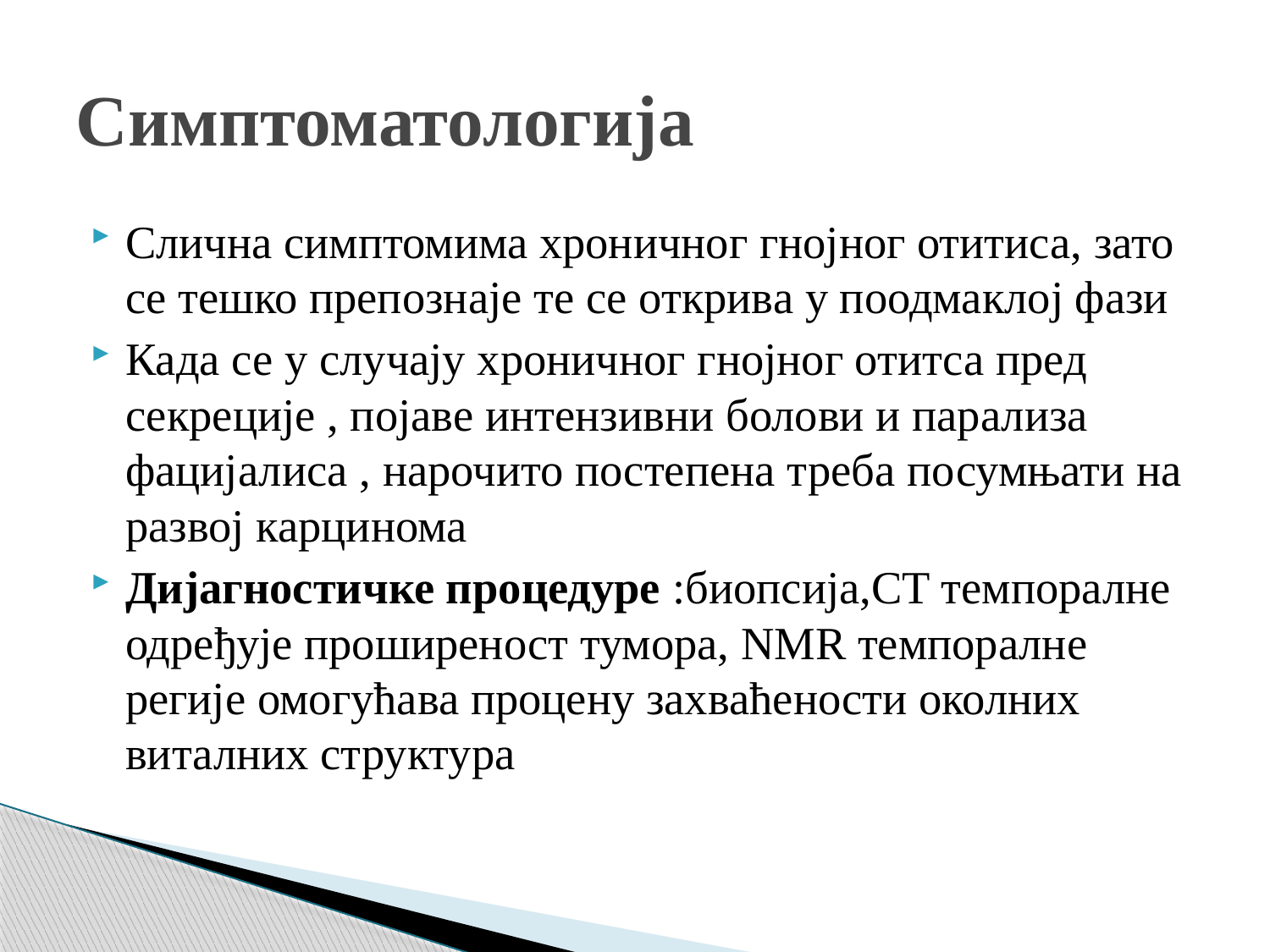

# Симптоматологија
Слична симптомима хроничног гнојног отитиса, зато се тешко препознаје те се открива у поодмаклој фази
Када се у случају хроничног гнојног отитса пред секреције , појаве интензивни болови и парализа фацијалиса , нарочито постепена треба посумњати на развој карцинома
Дијагностичке процедуре :биопсија,CT темпоралне одређује проширеност тумора, NMR темпоралне регије омогућава процену захваћености околних виталних структура